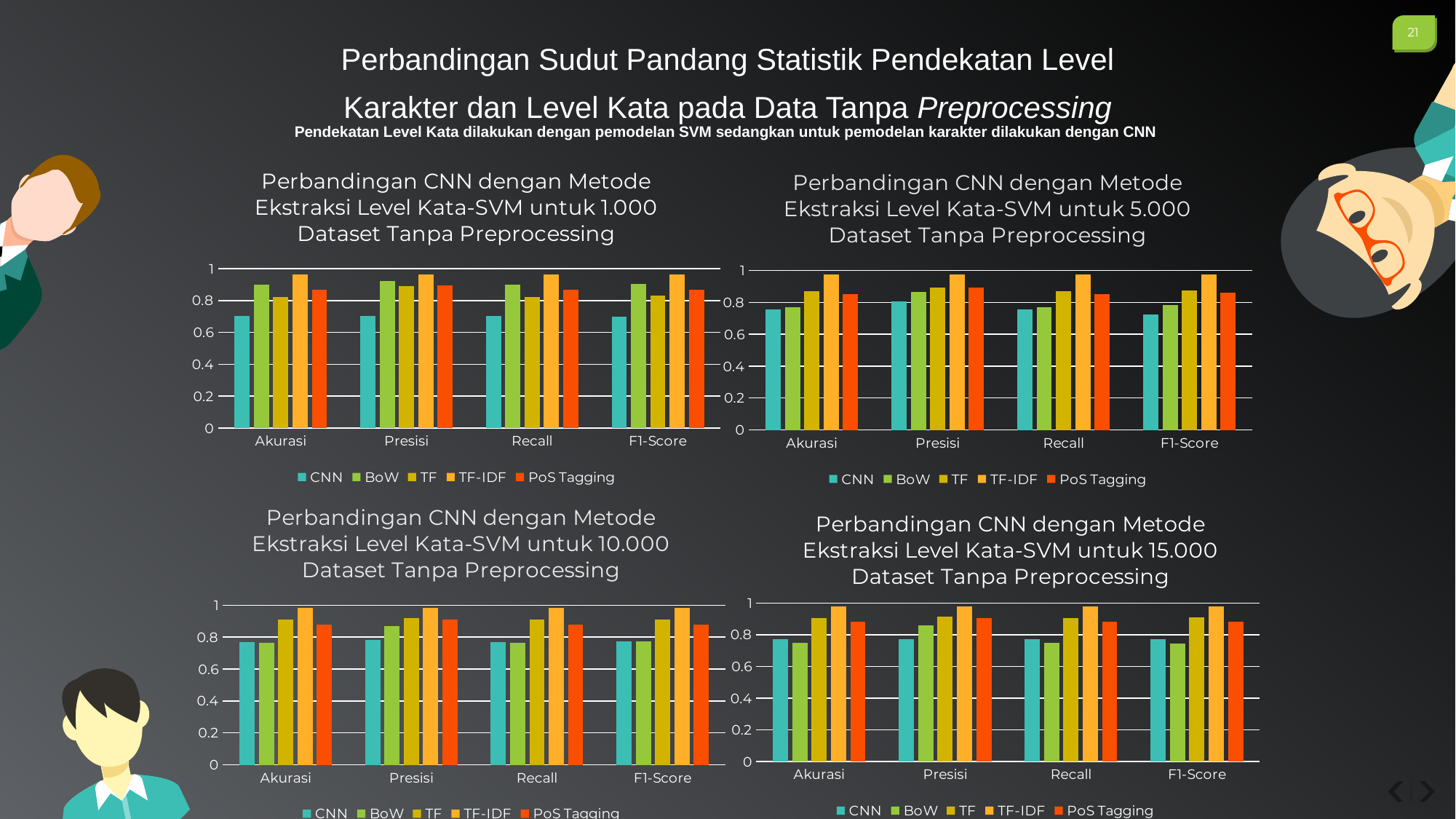

Perbandingan Sudut Pandang Statistik Pendekatan Level Karakter dan Level Kata pada Data Tanpa Preprocessing

Pendekatan Level Kata dilakukan dengan pemodelan SVM sedangkan untuk pemodelan karakter dilakukan dengan CNN

### Chart: Perbandingan CNN dengan Metode Ekstraksi Level Kata-SVM untuk 1.000 Dataset Tanpa Preprocessing

| Category | CNN | BoW | TF | TF-IDF | PoS Tagging |
|---|---|---|---|---|---|
| Akurasi | 0.704 | 0.9 | 0.82 | 0.964 | 0.868 |
| Presisi | 0.703244 | 0.92 | 0.89 | 0.965 | 0.897 |
| Recall | 0.704 | 0.9 | 0.82 | 0.964 | 0.868 |
| F1-Score | 0.700518 | 0.902 | 0.83 | 0.964 | 0.868 |

### Chart: Perbandingan CNN dengan Metode Ekstraksi Level Kata-SVM untuk 5.000 Dataset Tanpa Preprocessing

| Category | CNN | BoW | TF | TF-IDF | PoS Tagging |
|---|---|---|---|---|---|
| Akurasi | 0.7576 | 0.7696 | 0.8704 | 0.9744 | 0.8536 |
| Presisi | 0.804583 | 0.8643 | 0.8911 | 0.9747 | 0.8932 |
| Recall | 0.7576 | 0.7696 | 0.8704 | 0.974 | 0.8535 |
| F1-Score | 0.7244 | 0.7833 | 0.874 | 0.974 | 0.8598 |

### Chart: Perbandingan CNN dengan Metode Ekstraksi Level Kata-SVM untuk 15.000 Dataset Tanpa Preprocessing

| Category | CNN | BoW | TF | TF-IDF | PoS Tagging |
|---|---|---|---|---|---|
| Akurasi | 0.7733 | 0.74986 | 0.90773 | 0.9784 | 0.8808 |
| Presisi | 0.771102 | 0.85717 | 0.9165 | 0.9785 | 0.9075 |
| Recall | 0.773333 | 0.74986 | 0.90773 | 0.97839 | 0.8808 |
| F1-Score | 0.770277 | 0.744366 | 0.9091 | 0.9783 | 0.8842 |

### Chart: Perbandingan CNN dengan Metode Ekstraksi Level Kata-SVM untuk 10.000 Dataset Tanpa Preprocessing

| Category | CNN | BoW | TF | TF-IDF | PoS Tagging |
|---|---|---|---|---|---|
| Akurasi | 0.7708 | 0.7644 | 0.91 | 0.9836 | 0.8768 |
| Presisi | 0.783178 | 0.8705 | 0.919 | 0.9836 | 0.9093 |
| Recall | 0.7708 | 0.7644 | 0.909 | 0.9836 | 0.8768 |
| F1-Score | 0.772007 | 0.773214 | 0.911 | 0.983595036717818 | 0.8806 |